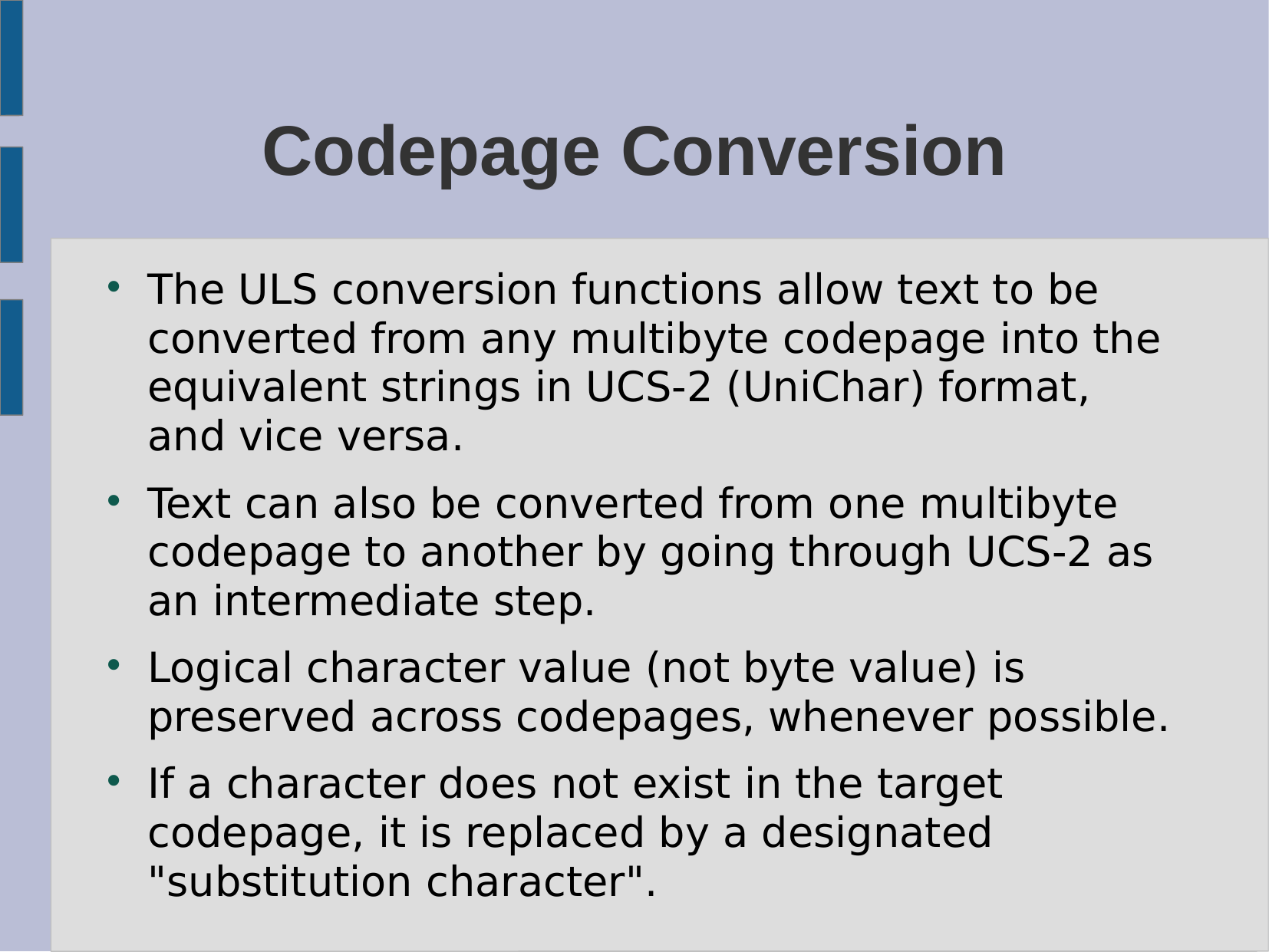

# Codepage Conversion
The ULS conversion functions allow text to be converted from any multibyte codepage into the equivalent strings in UCS-2 (UniChar) format, and vice versa.
Text can also be converted from one multibyte codepage to another by going through UCS-2 as an intermediate step.
Logical character value (not byte value) is preserved across codepages, whenever possible.
If a character does not exist in the target codepage, it is replaced by a designated "substitution character".